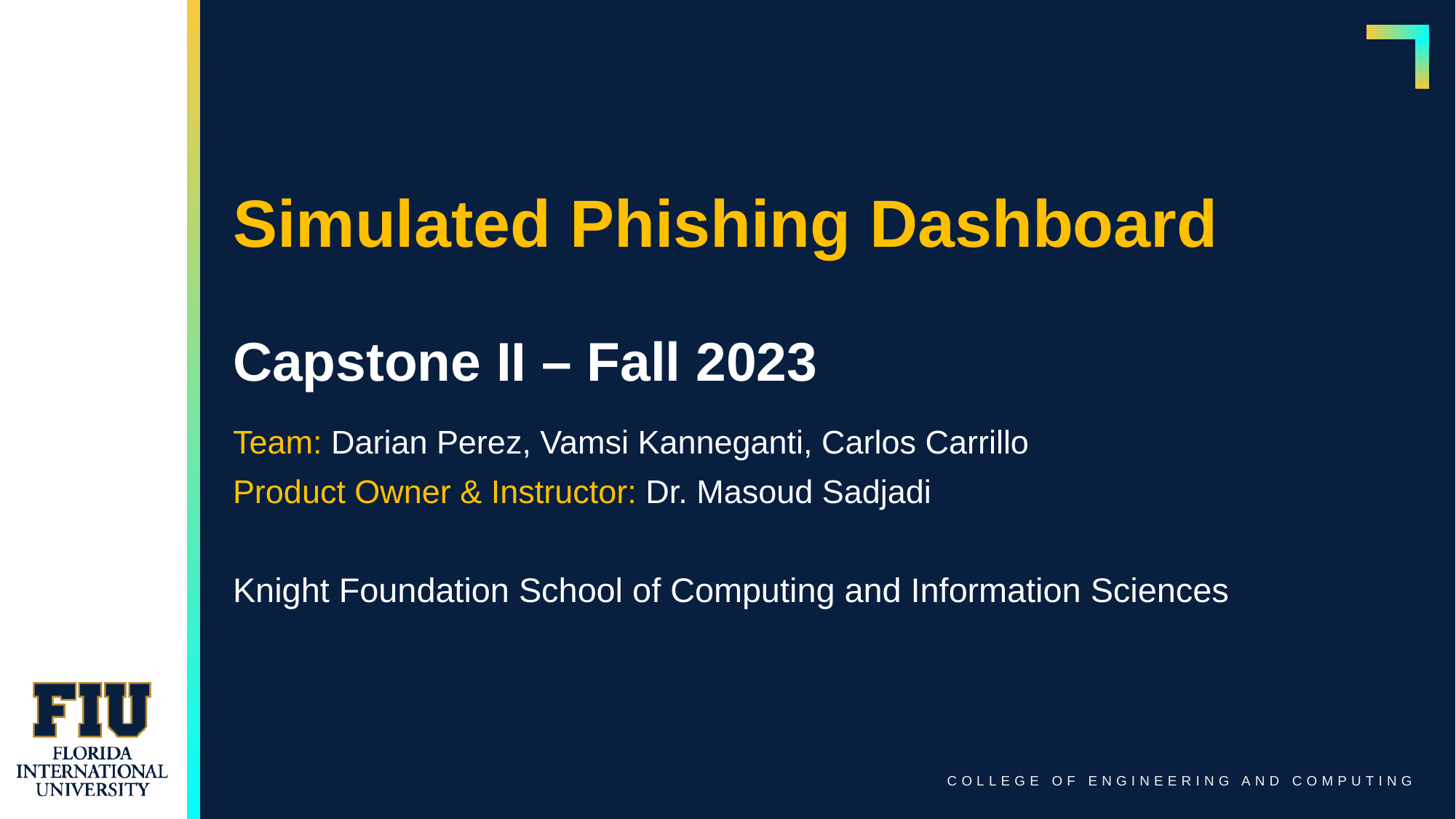

# Simulated Phishing Dashboard Capstone II – Fall 2023
Team: Darian Perez, Vamsi Kanneganti, Carlos Carrillo
Product Owner & Instructor: Dr. Masoud Sadjadi

Knight Foundation School of Computing and Information Sciences